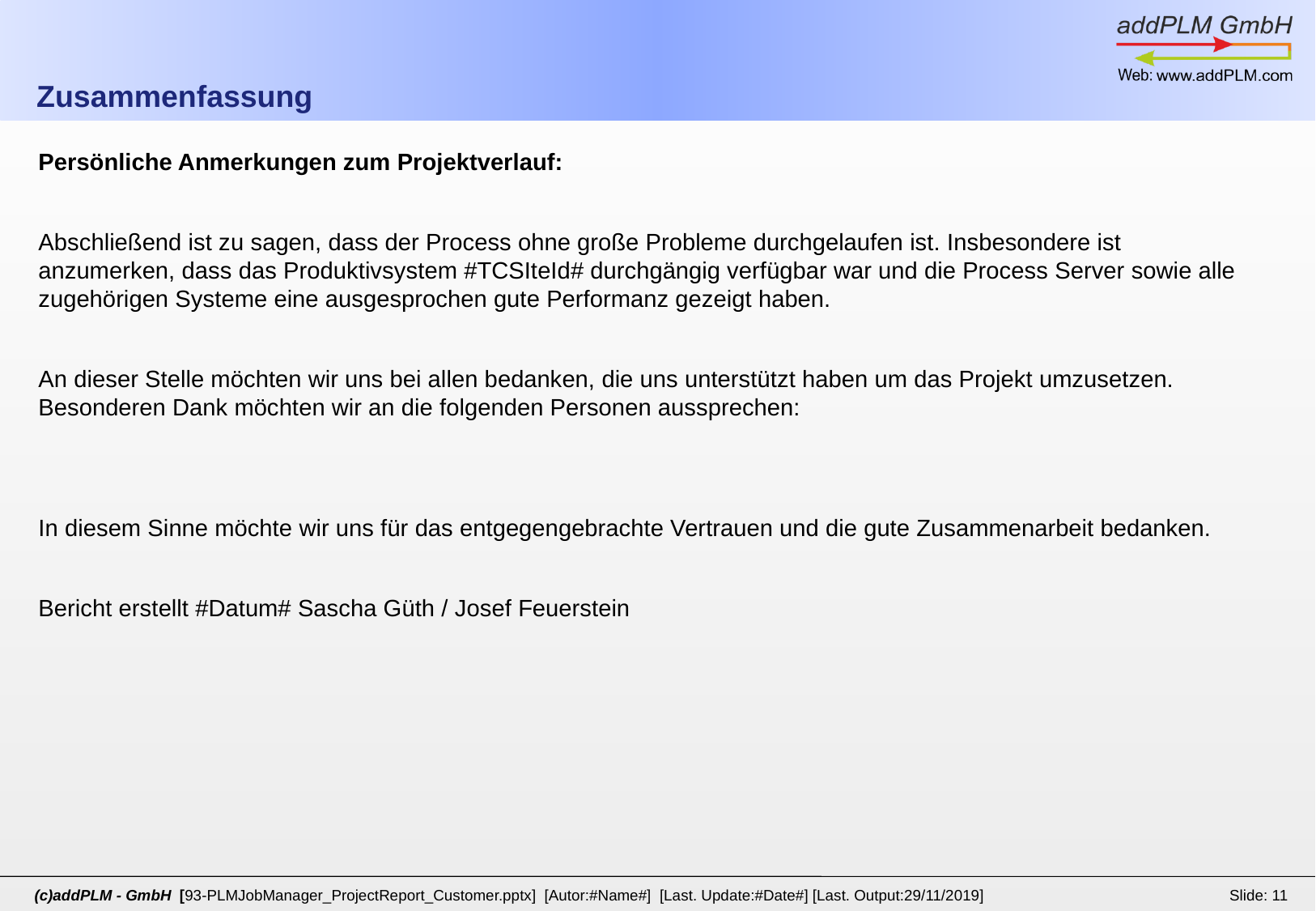

# Zusammenfassung
Persönliche Anmerkungen zum Projektverlauf:

Abschließend ist zu sagen, dass der Process ohne große Probleme durchgelaufen ist. Insbesondere ist anzumerken, dass das Produktivsystem #TCSIteId# durchgängig verfügbar war und die Process Server sowie alle zugehörigen Systeme eine ausgesprochen gute Performanz gezeigt haben.

An dieser Stelle möchten wir uns bei allen bedanken, die uns unterstützt haben um das Projekt umzusetzen. Besonderen Dank möchten wir an die folgenden Personen aussprechen:

In diesem Sinne möchte wir uns für das entgegengebrachte Vertrauen und die gute Zusammenarbeit bedanken.

Bericht erstellt #Datum# Sascha Güth / Josef Feuerstein